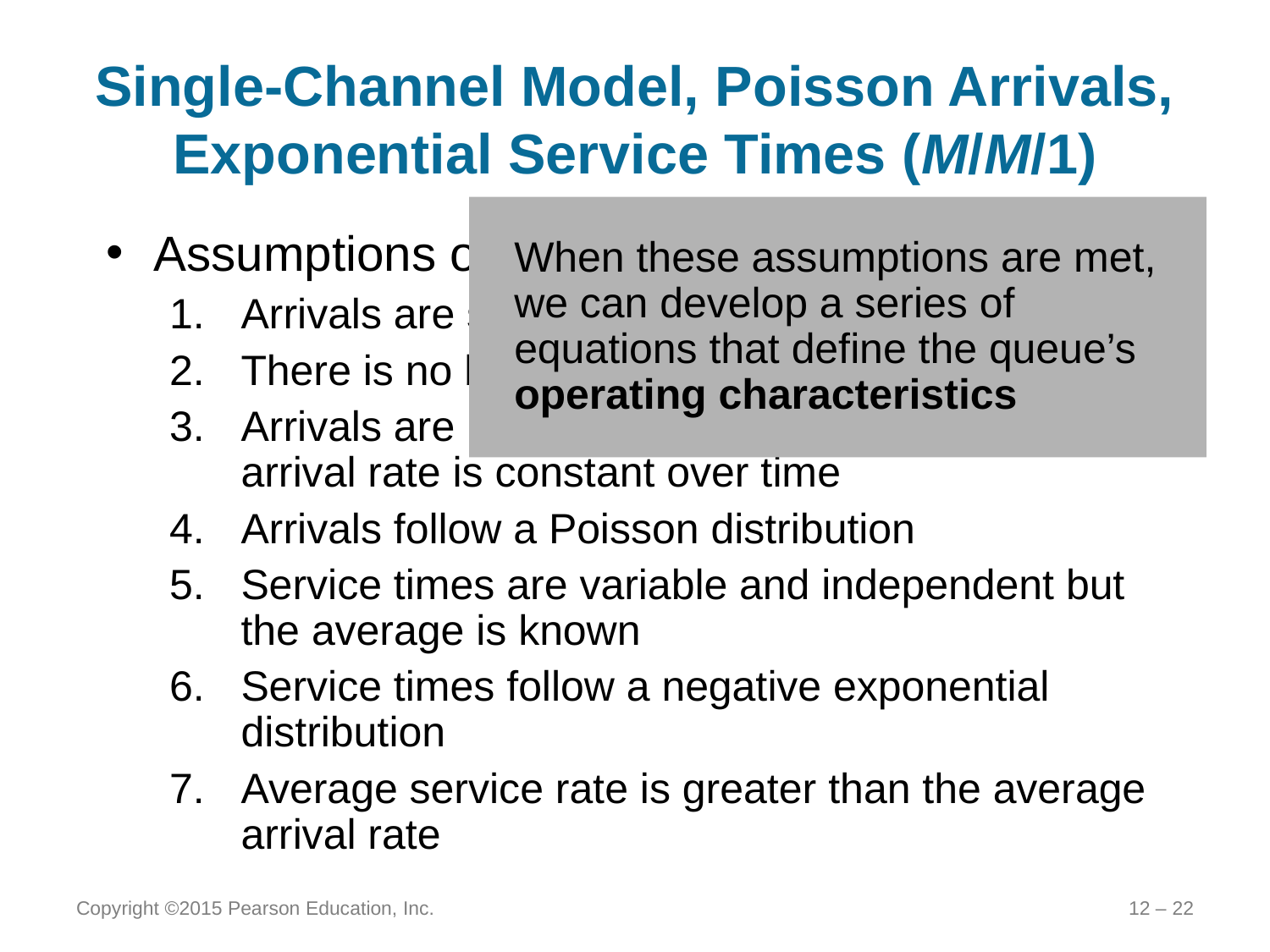

# Single-Channel Model, Poisson Arrivals, Exponential Service Times (M/M/1)
When these assumptions are met, we can develop a series of equations that define the queue’s operating characteristics
Assumptions of the model
Arrivals are served on a FIFO basis
There is no balking or reneging
Arrivals are independent of each other but the arrival rate is constant over time
Arrivals follow a Poisson distribution
Service times are variable and independent but the average is known
Service times follow a negative exponential distribution
Average service rate is greater than the average arrival rate
Copyright ©2015 Pearson Education, Inc.
12 – 22